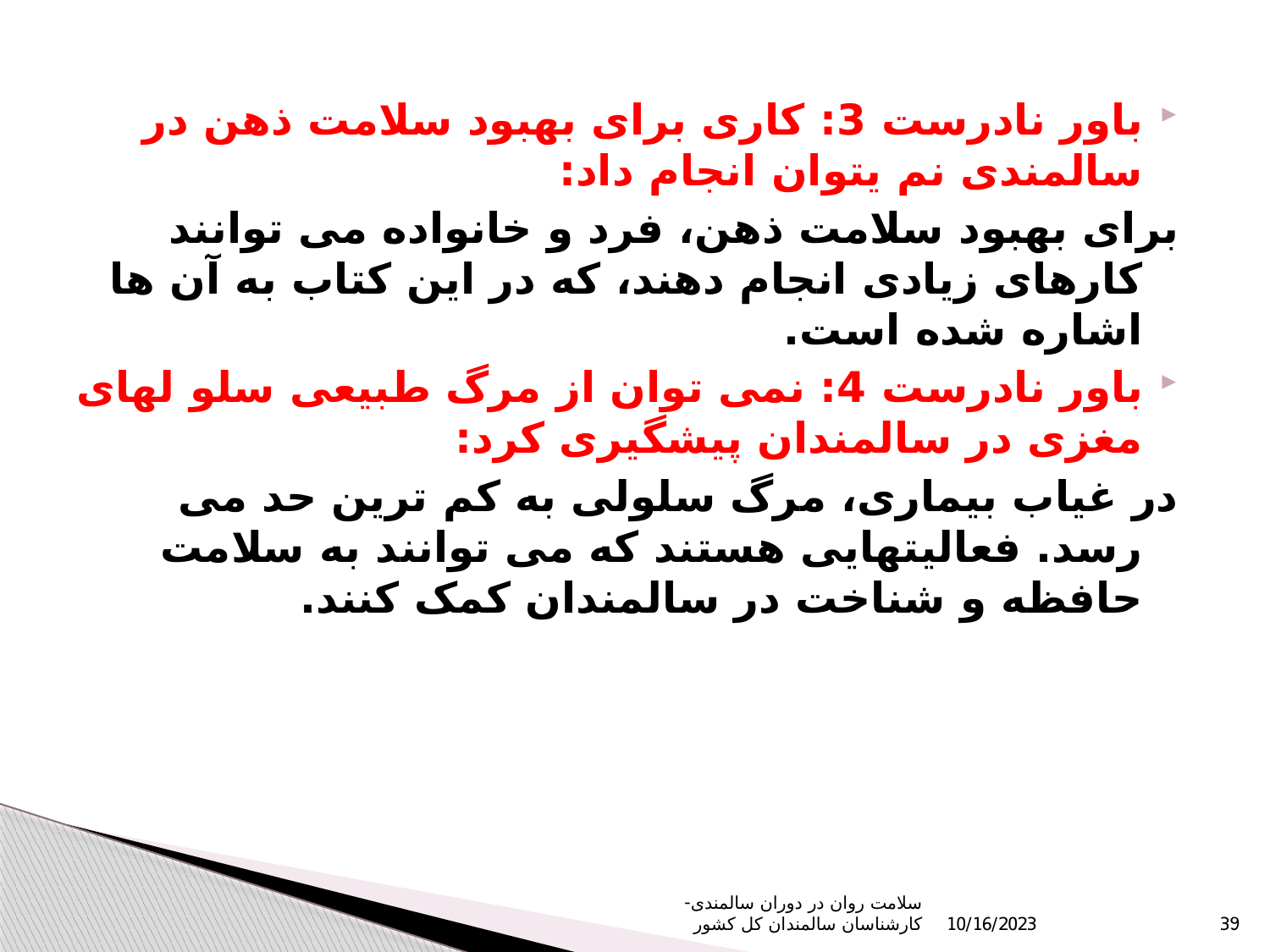

باور نادرست 3: کاری برای بهبود سلامت ذهن در سالمندی نم یتوان انجام داد:
برای بهبود سلامت ذهن، فرد و خانواده می توانند کارهای زیادی انجام دهند، که در این کتاب به آن ها اشاره شده است.
باور نادرست 4: نمی توان از مرگ طبیعی سلو لهای مغزی در سالمندان پیشگیری کرد:
در غیاب بیماری، مرگ سلولی به کم ترین حد می رسد. فعالیتهایی هستند که می توانند به سلامت حافظه و شناخت در سالمندان کمک کنند.
سلامت روان در دوران سالمندی- کارشناسان سالمندان کل کشور
10/16/2023
39